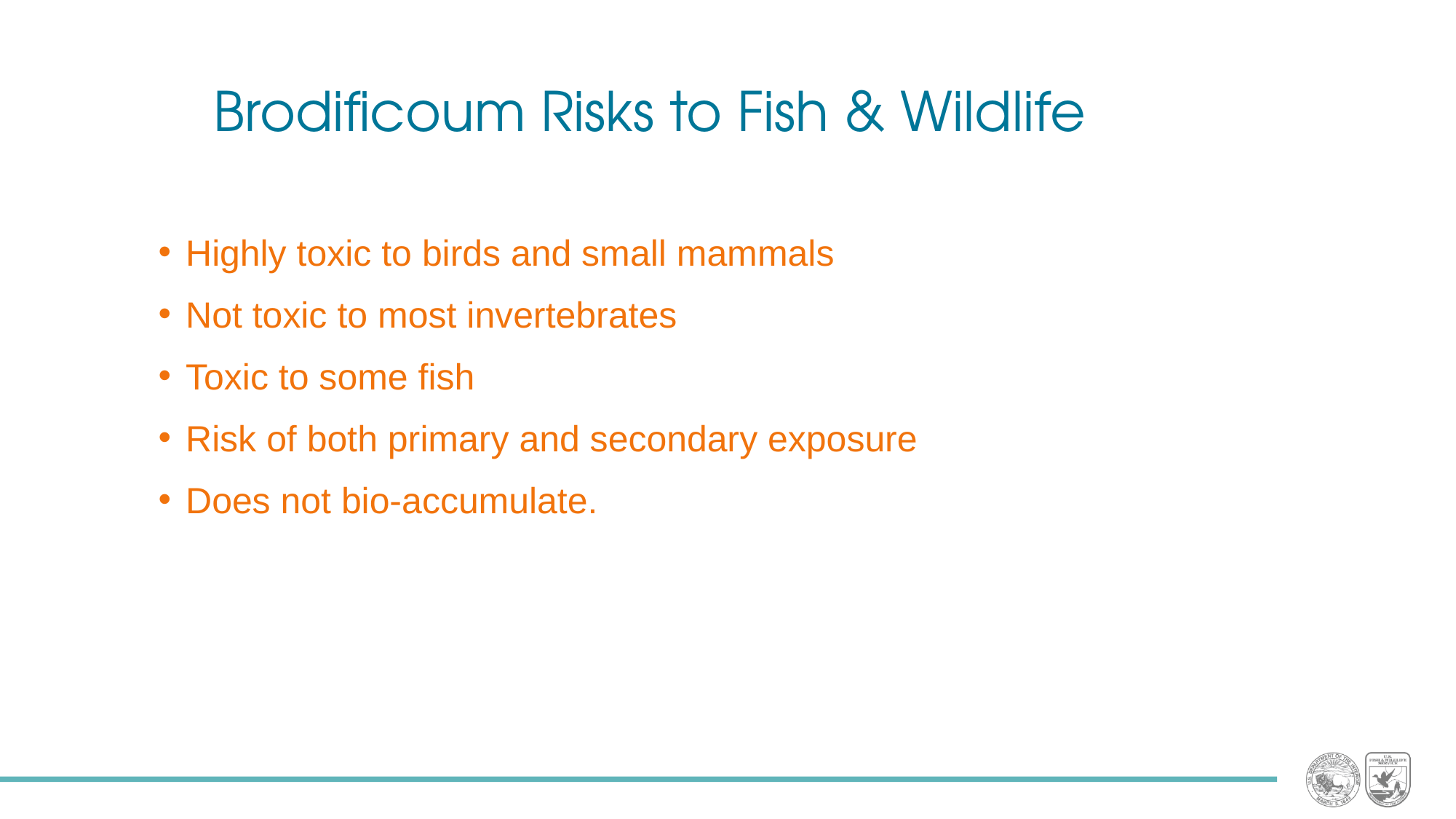

Brodificoum Risks to Fish & Wildlife
Highly toxic to birds and small mammals
Not toxic to most invertebrates
Toxic to some fish
Risk of both primary and secondary exposure
Does not bio-accumulate.